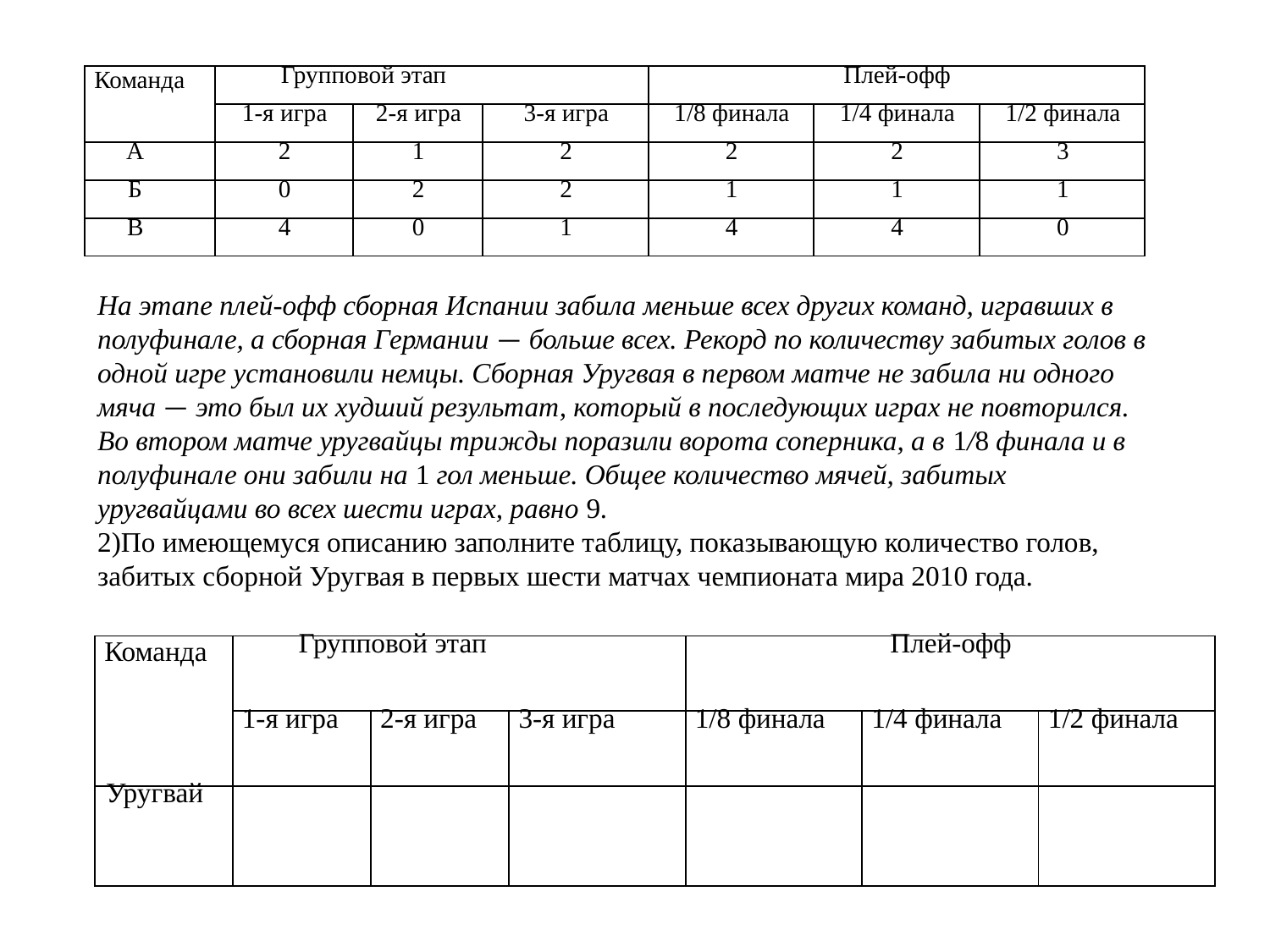

| Команда | Групповой этап |  |  | Плей-офф |  |  |
| --- | --- | --- | --- | --- | --- | --- |
|  | 1-я игра | 2-я игра | 3-я игра | 1/8 финала | 1/4 финала | 1/2 финала |
| А | 2 | 1 | 2 | 2 | 2 | 3 |
| Б | 0 | 2 | 2 | 1 | 1 | 1 |
| В | 4 | 0 | 1 | 4 | 4 | 0 |
На этапе плей-офф сборная Испании забила меньше всех других команд, игравших в полуфинале, а сборная Германии — больше всех. Рекорд по количеству забитых голов в одной игре установили немцы. Сборная Уругвая в первом матче не забила ни одного мяча — это был их худший результат, который в последующих играх не повторился. Во втором матче уругвайцы трижды поразили ворота соперника, а в 1/8 финала и в полуфинале они забили на 1 гол меньше. Общее количество мячей, забитых уругвайцами во всех шести играх, равно 9.
2)По имеющемуся описанию заполните таблицу, показывающую количество голов, забитых сборной Уругвая в первых шести матчах чемпионата мира 2010 года.
| Команда | Групповой этап |  |  | Плей-офф |  |  |
| --- | --- | --- | --- | --- | --- | --- |
|  | 1-я игра | 2-я игра | 3-я игра | 1/8 финала | 1/4 финала | 1/2 финала |
| Уругвай |  |  |  |  |  |  |